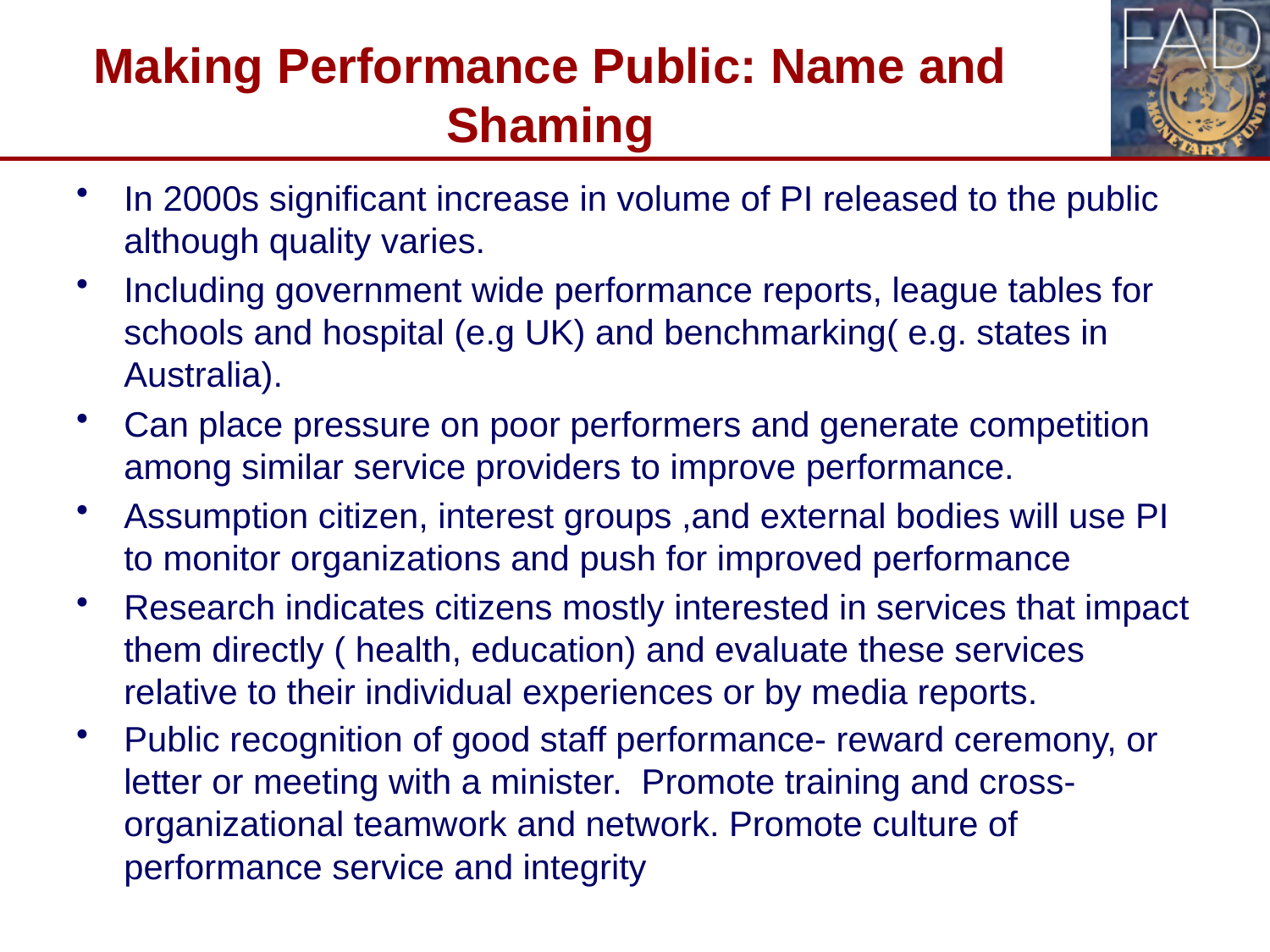

# Making Performance Public: Name and Shaming
In 2000s significant increase in volume of PI released to the public although quality varies.
Including government wide performance reports, league tables for schools and hospital (e.g UK) and benchmarking( e.g. states in Australia).
Can place pressure on poor performers and generate competition among similar service providers to improve performance.
Assumption citizen, interest groups ,and external bodies will use PI to monitor organizations and push for improved performance
Research indicates citizens mostly interested in services that impact them directly ( health, education) and evaluate these services relative to their individual experiences or by media reports.
Public recognition of good staff performance- reward ceremony, or letter or meeting with a minister.  Promote training and cross-organizational teamwork and network. Promote culture of performance service and integrity

n
18